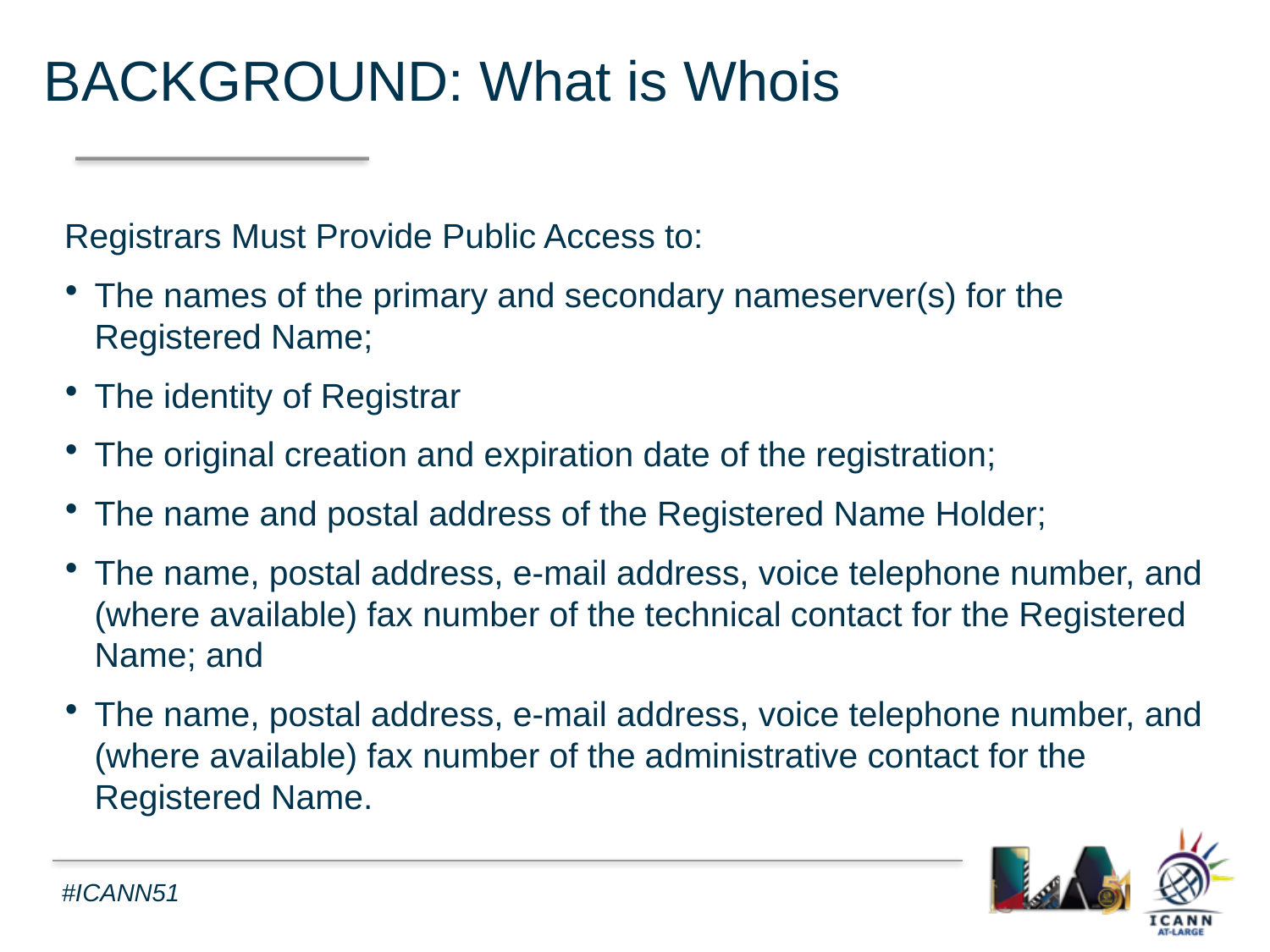

BACKGROUND: What is Whois
Registrars Must Provide Public Access to:
The names of the primary and secondary nameserver(s) for the Registered Name;
The identity of Registrar
The original creation and expiration date of the registration;
The name and postal address of the Registered Name Holder;
The name, postal address, e-mail address, voice telephone number, and (where available) fax number of the technical contact for the Registered Name; and
The name, postal address, e-mail address, voice telephone number, and (where available) fax number of the administrative contact for the Registered Name.